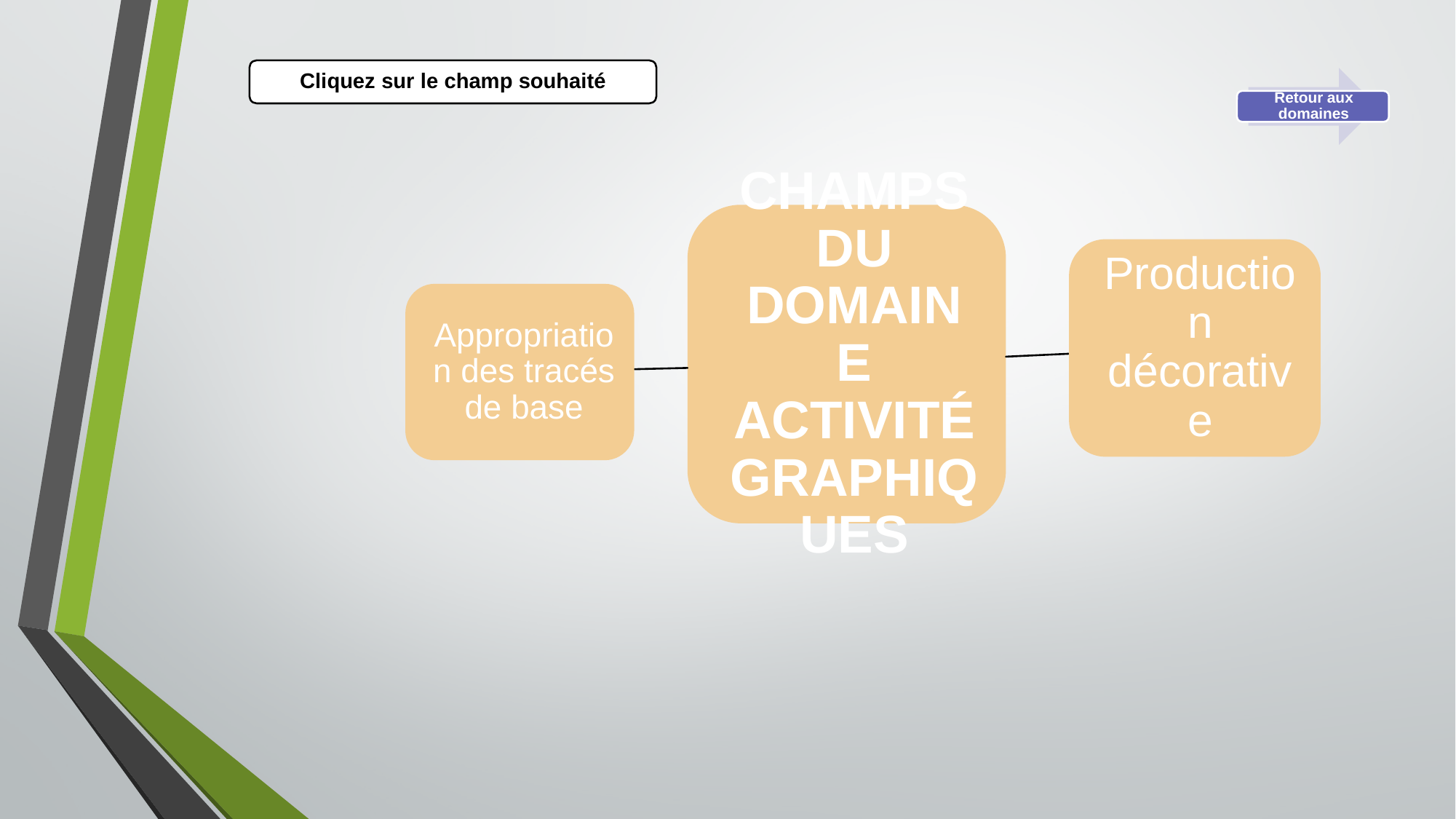

Champs du domaine Activité graphiques
Production décorative
Appropriation des tracés de base

Cliquez sur le champ souhaité
Retour aux domaines